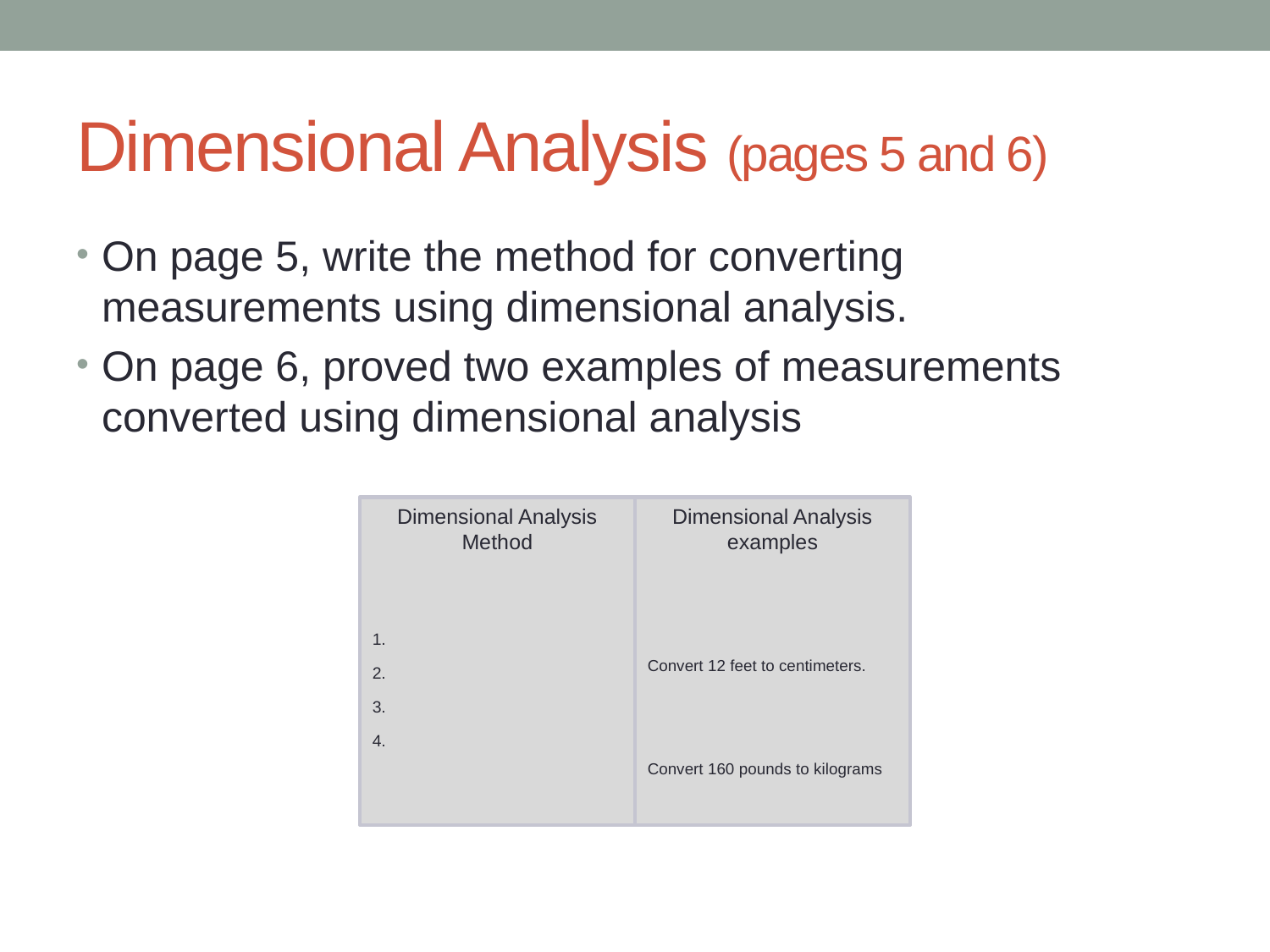

# Dimensional Analysis (pages 5 and 6)
On page 5, write the method for converting measurements using dimensional analysis.
On page 6, proved two examples of measurements converted using dimensional analysis
Dimensional Analysis
Method

1.
2.
3.
4.

Dimensional Analysis examples

Convert 12 feet to centimeters.

Convert 160 pounds to kilograms